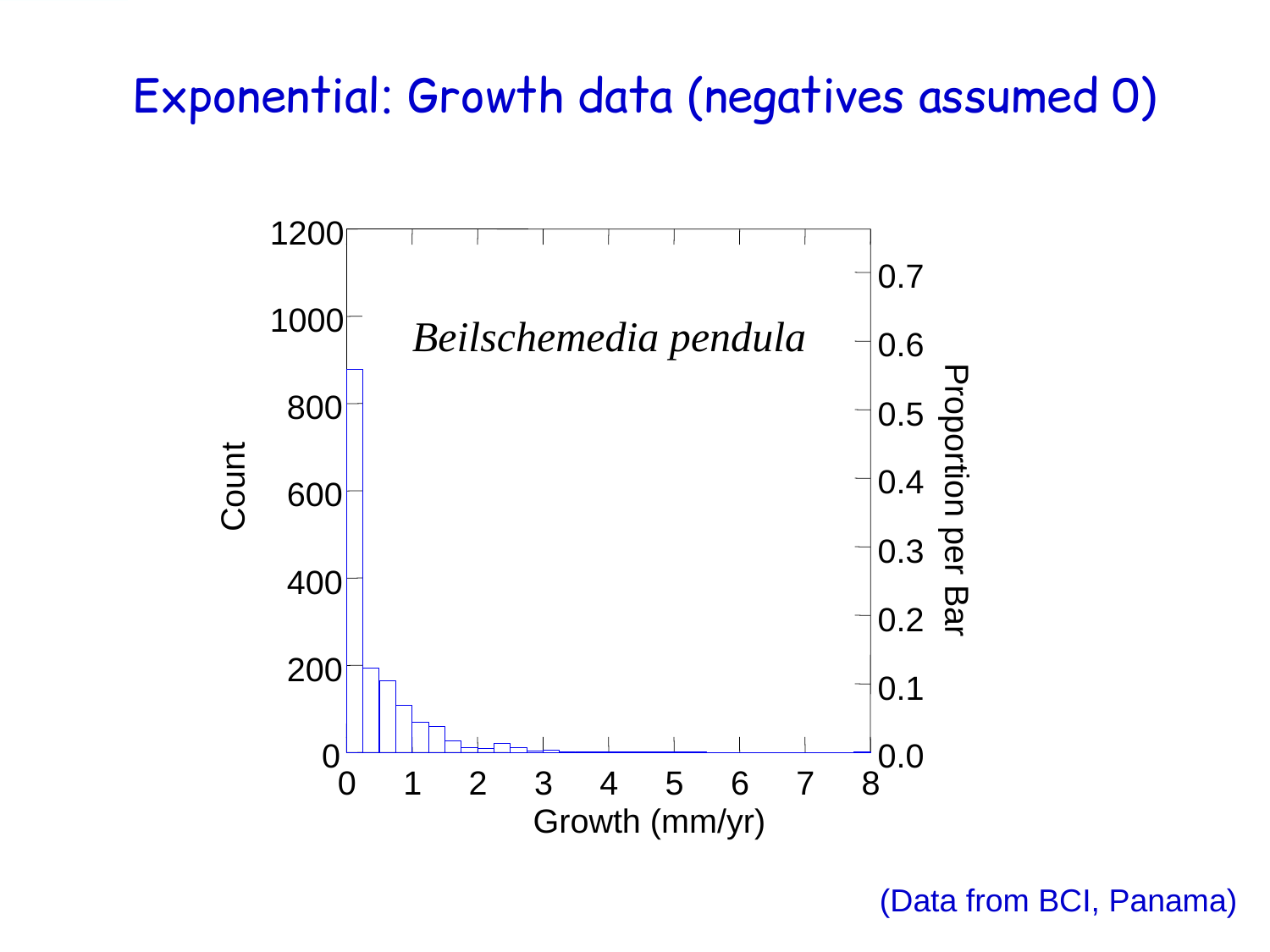

# Exponential: Growth data (negatives assumed 0)
1200

0.7

1000
Beilschemedia pendula

0.6

800
0.5

0.4
Count
600

Proportion per Bar

0.3

400

0.2

200

0.1

0
0.0

0
1
2
3
4
5
6
7
8
Growth (mm/yr)
(Data from BCI, Panama)